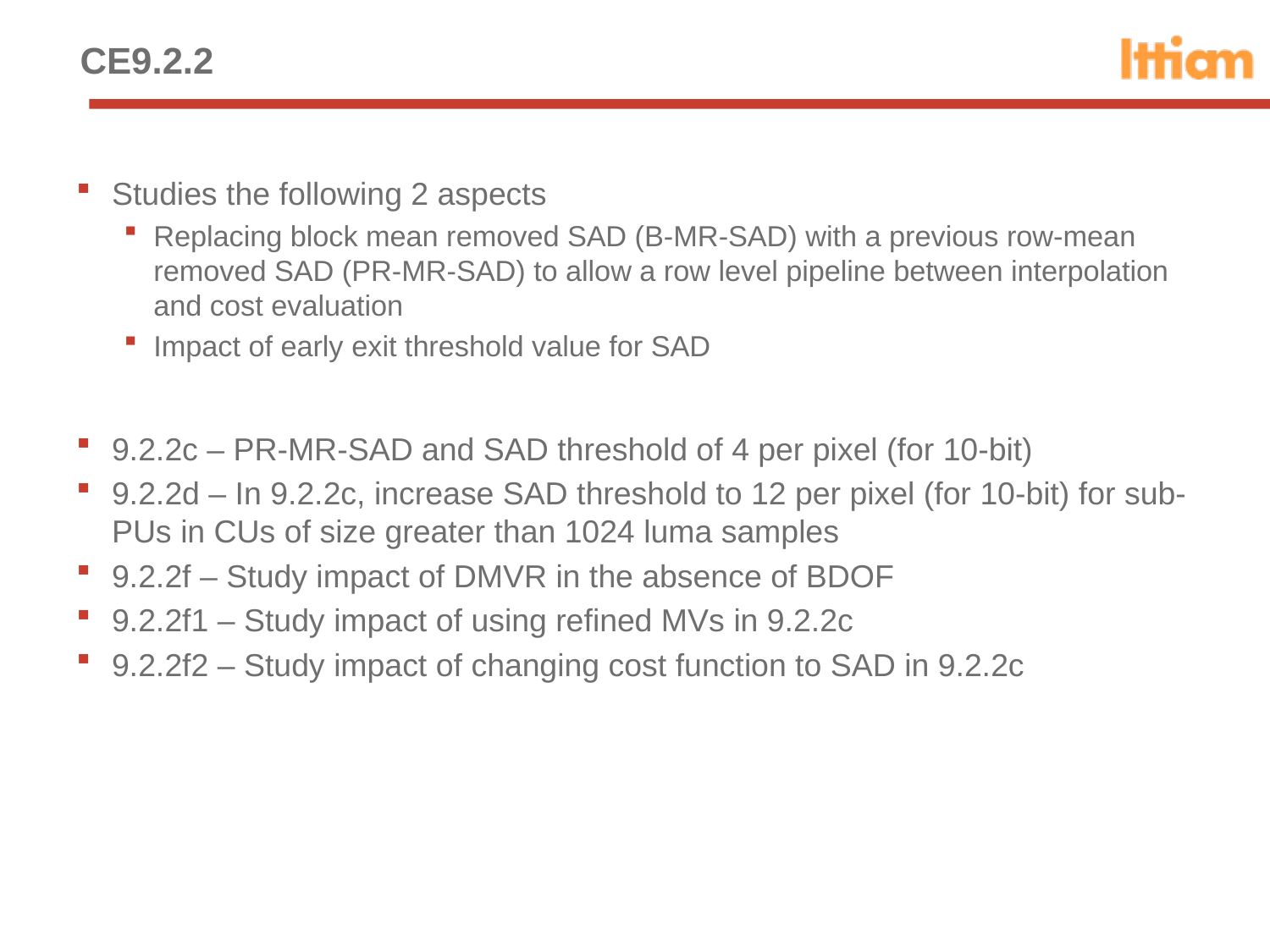

# CE9.2.2
Studies the following 2 aspects
Replacing block mean removed SAD (B-MR-SAD) with a previous row-mean removed SAD (PR-MR-SAD) to allow a row level pipeline between interpolation and cost evaluation
Impact of early exit threshold value for SAD

9.2.2c – PR-MR-SAD and SAD threshold of 4 per pixel (for 10-bit)
9.2.2d – In 9.2.2c, increase SAD threshold to 12 per pixel (for 10-bit) for sub-PUs in CUs of size greater than 1024 luma samples
9.2.2f – Study impact of DMVR in the absence of BDOF
9.2.2f1 – Study impact of using refined MVs in 9.2.2c
9.2.2f2 – Study impact of changing cost function to SAD in 9.2.2c